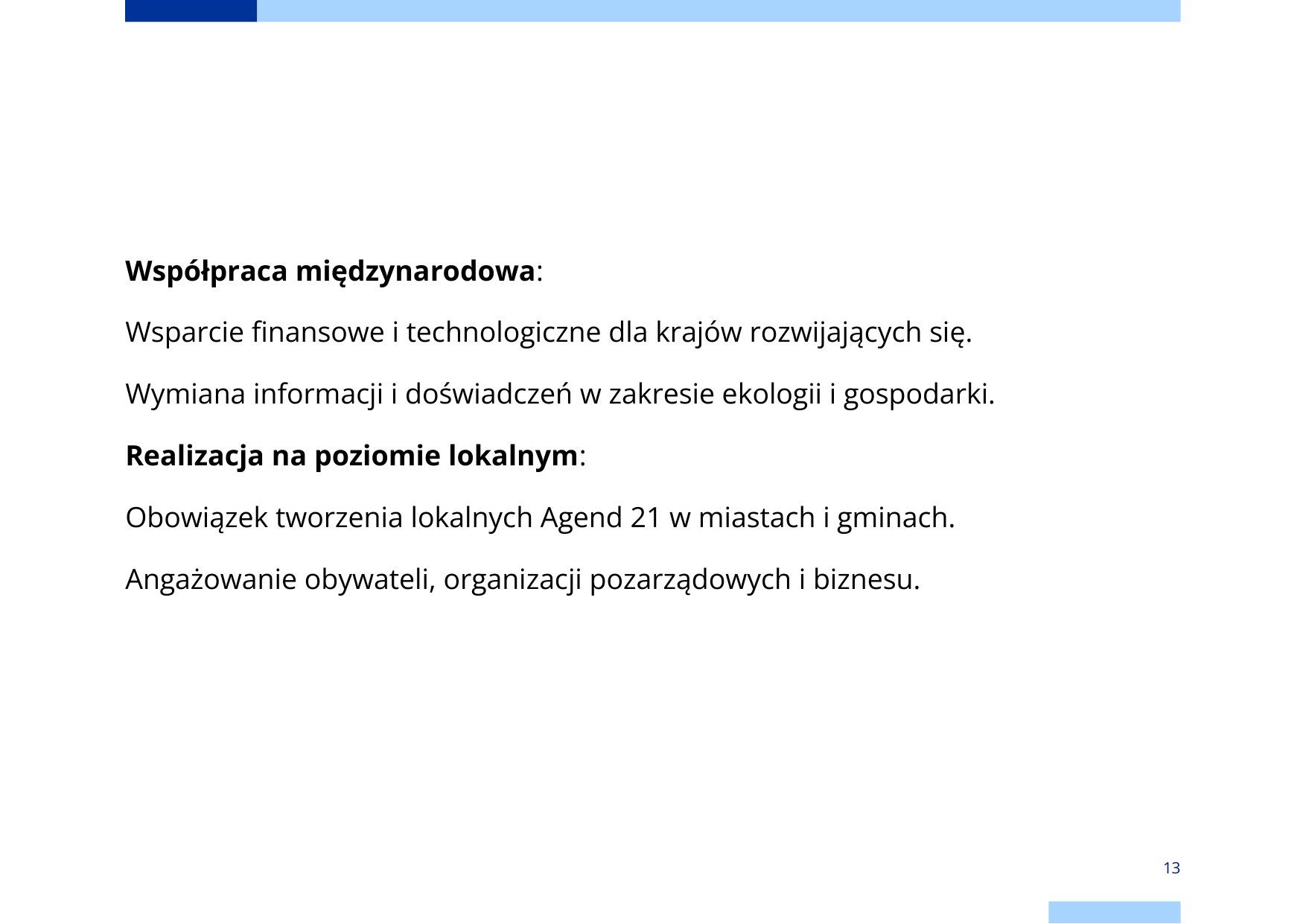

#
Współpraca międzynarodowa:
Wsparcie finansowe i technologiczne dla krajów rozwijających się.
Wymiana informacji i doświadczeń w zakresie ekologii i gospodarki.
Realizacja na poziomie lokalnym:
Obowiązek tworzenia lokalnych Agend 21 w miastach i gminach.
Angażowanie obywateli, organizacji pozarządowych i biznesu.

13